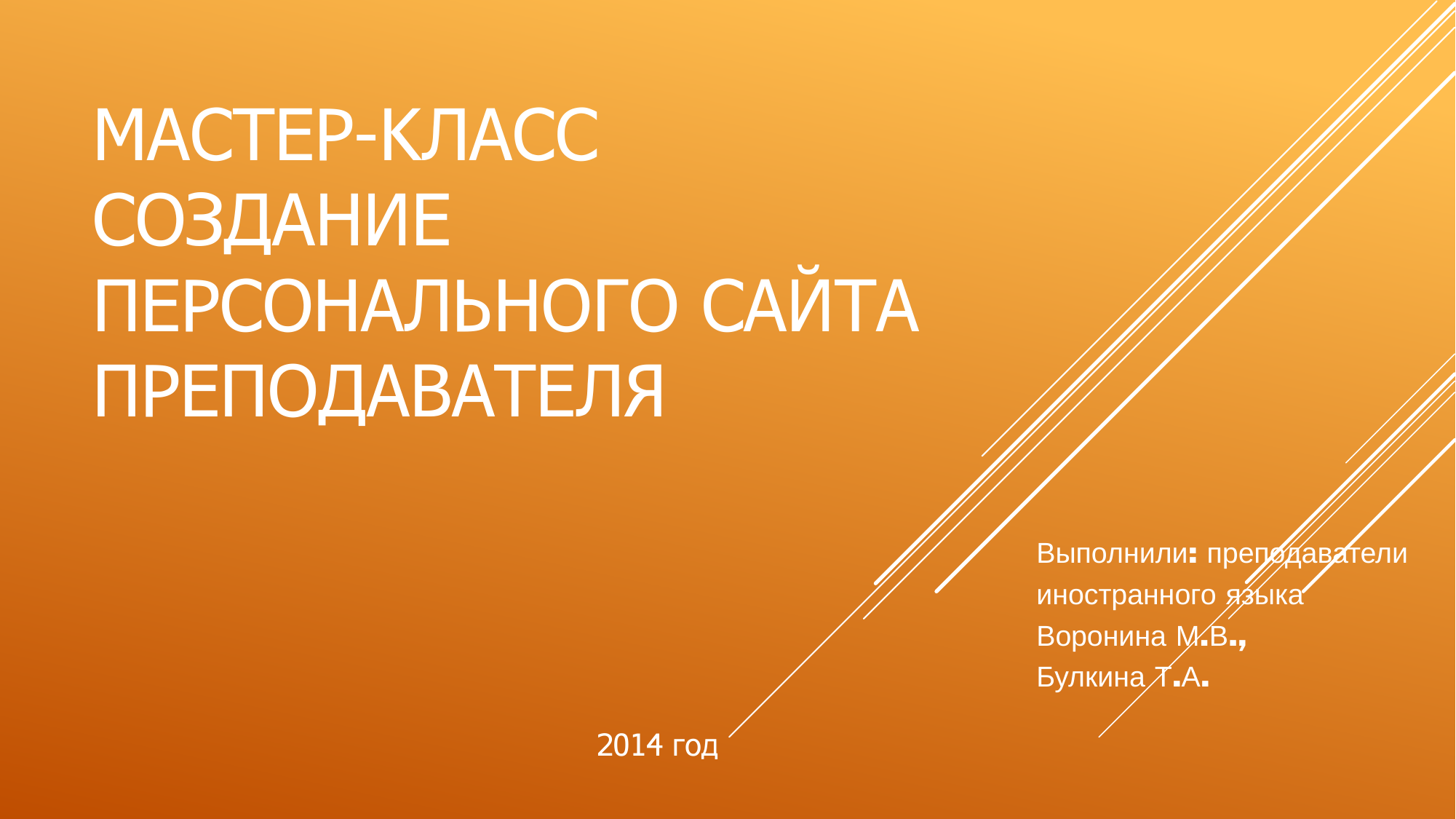

# Мастер-класс Создание персонального сайта преподавателя
Выполнили: преподаватели иностранного языка
Воронина М.В.,
Булкина Т.А.

2014 год